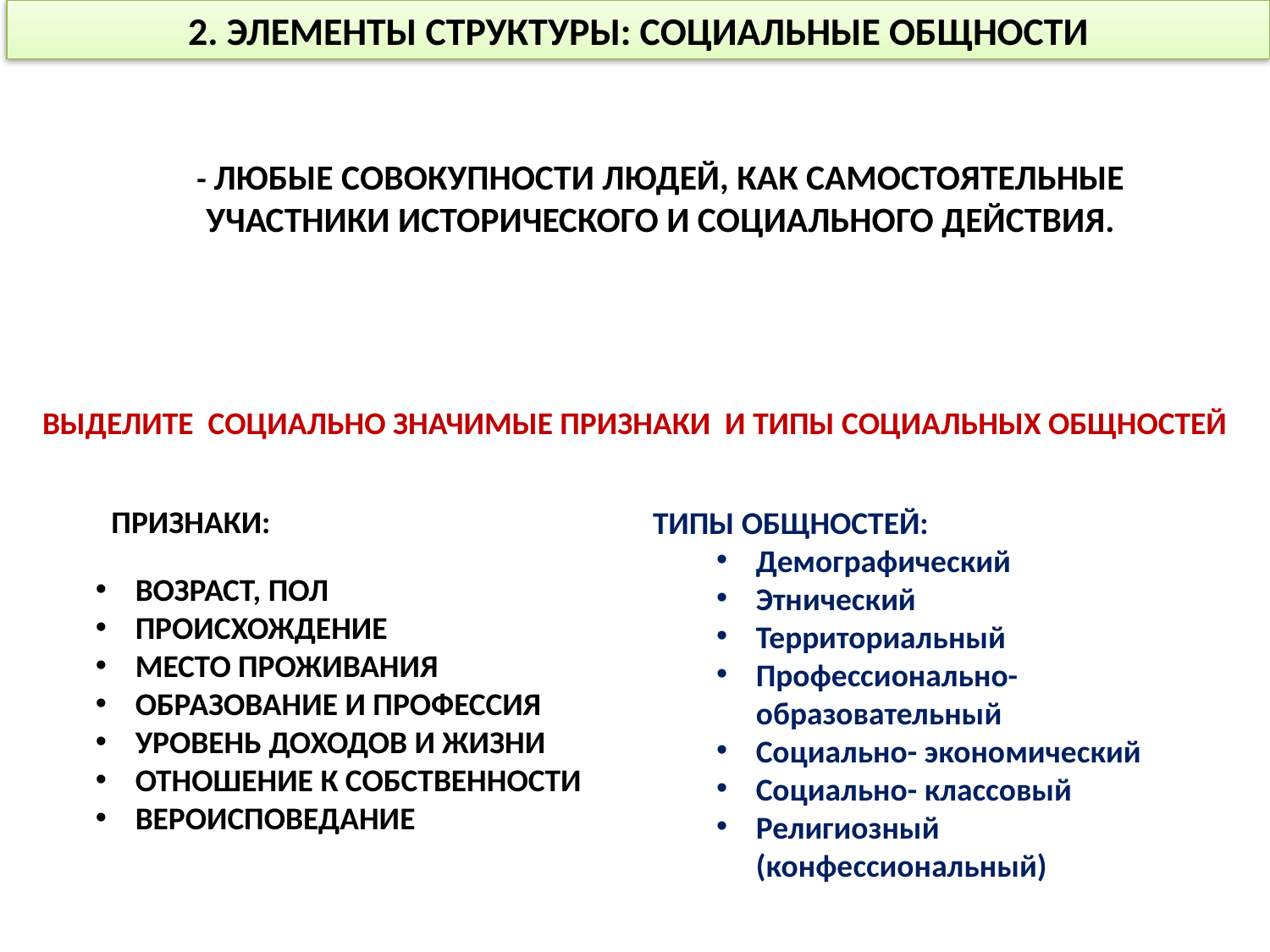

2. ЭЛЕМЕНТЫ СТРУКТУРЫ: СОЦИАЛЬНЫЕ ОБЩНОСТИ
- ЛЮБЫЕ СОВОКУПНОСТИ ЛЮДЕЙ, КАК САМОСТОЯТЕЛЬНЫЕ УЧАСТНИКИ ИСТОРИЧЕСКОГО И СОЦИАЛЬНОГО ДЕЙСТВИЯ.
ВЫДЕЛИТЕ  СОЦИАЛЬНО ЗНАЧИМЫЕ ПРИЗНАКИ  И ТИПЫ СОЦИАЛЬНЫХ ОБЩНОСТЕЙ
ПРИЗНАКИ:
ТИПЫ ОБЩНОСТЕЙ:
Демографический
Этнический
Территориальный
Профессионально-образовательный
Социально- экономический
Социально- классовый
Религиозный (конфессиональный)

ВОЗРАСТ, ПОЛ
ПРОИСХОЖДЕНИЕ
МЕСТО ПРОЖИВАНИЯ
ОБРАЗОВАНИЕ И ПРОФЕССИЯ
УРОВЕНЬ ДОХОДОВ И ЖИЗНИ
ОТНОШЕНИЕ К СОБСТВЕННОСТИ
ВЕРОИСПОВЕДАНИЕ